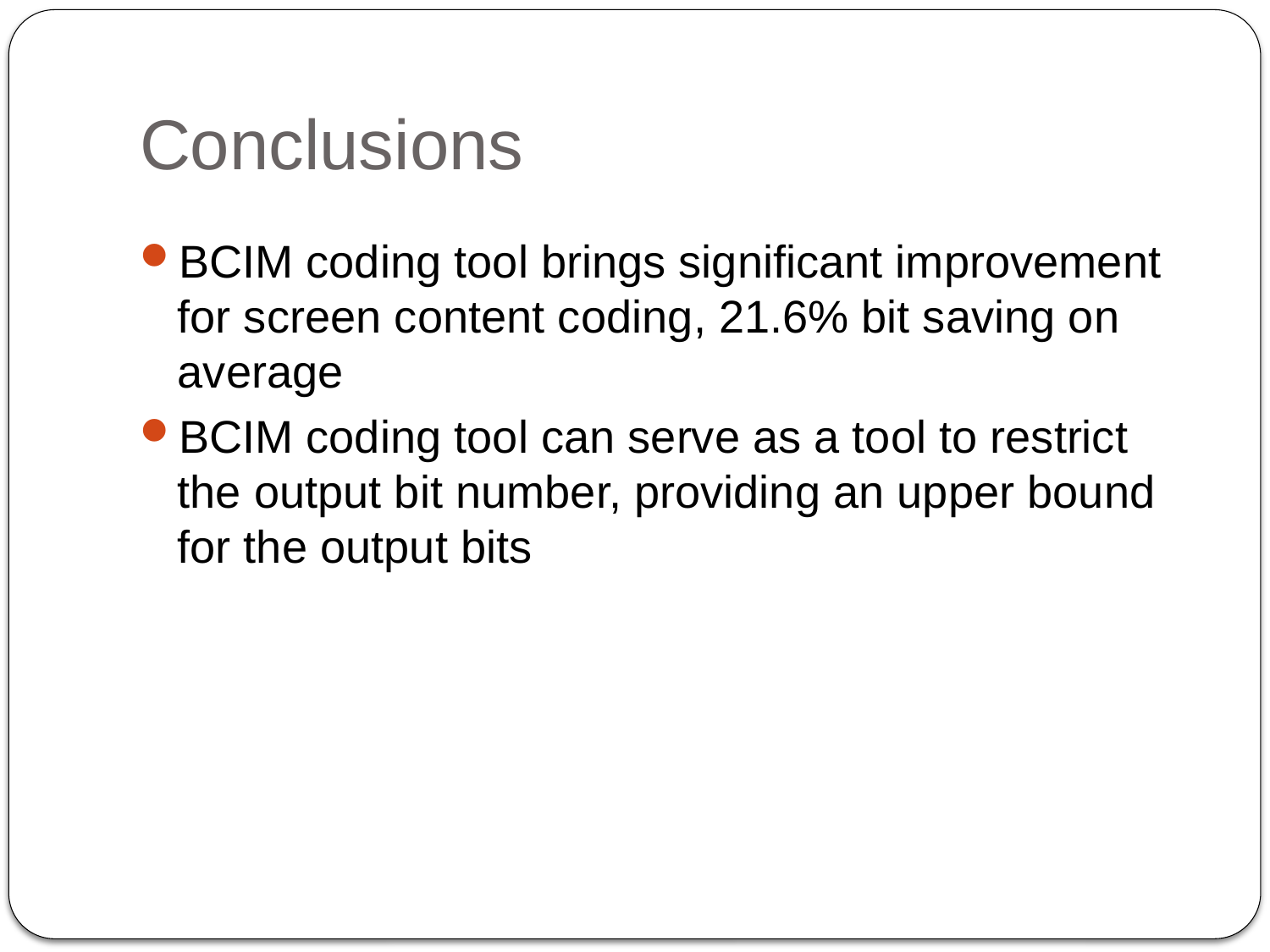

# Conclusions
BCIM coding tool brings significant improvement for screen content coding, 21.6% bit saving on average
BCIM coding tool can serve as a tool to restrict the output bit number, providing an upper bound for the output bits